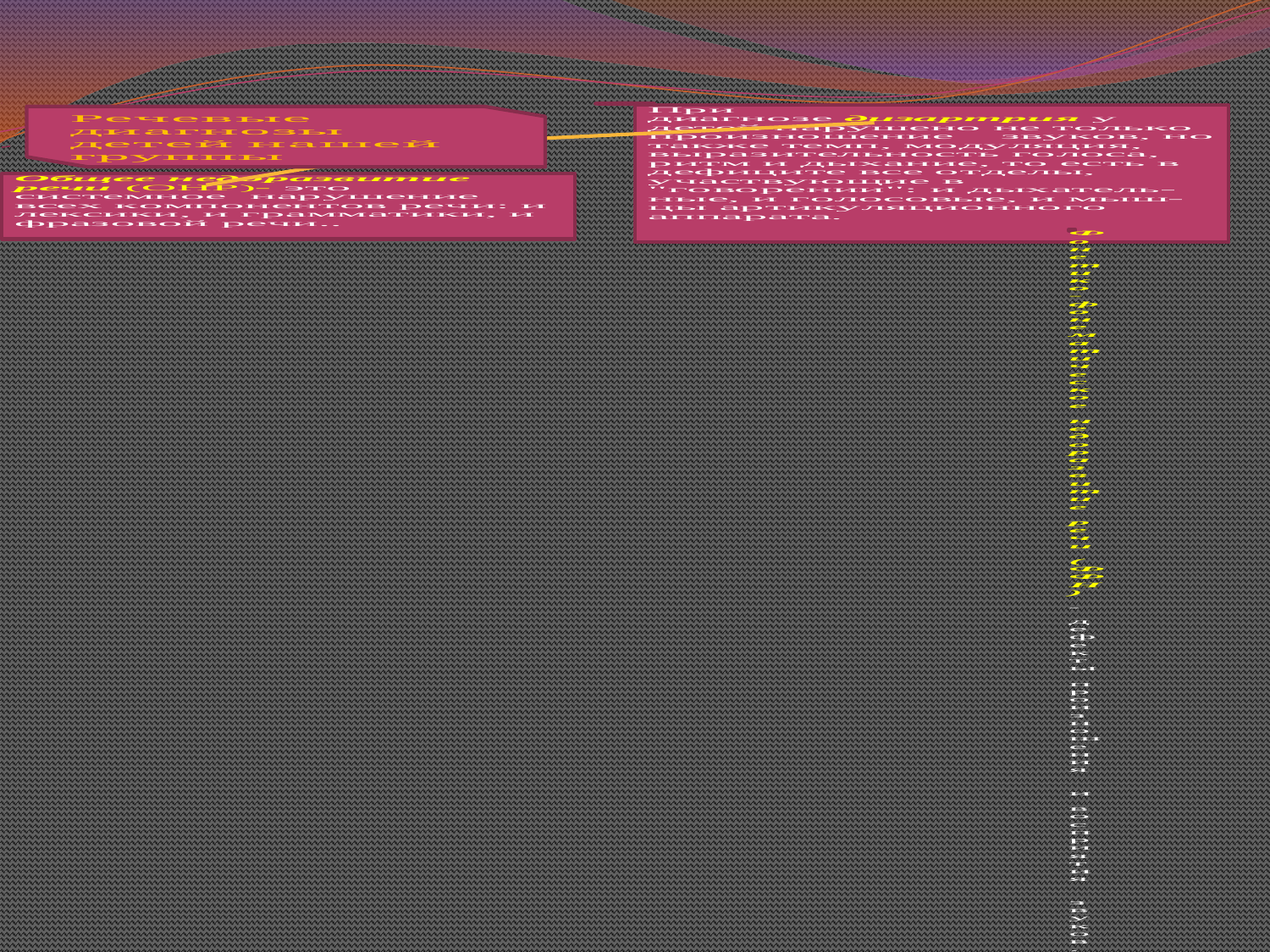

# .

### Chart

| Category |
|---|